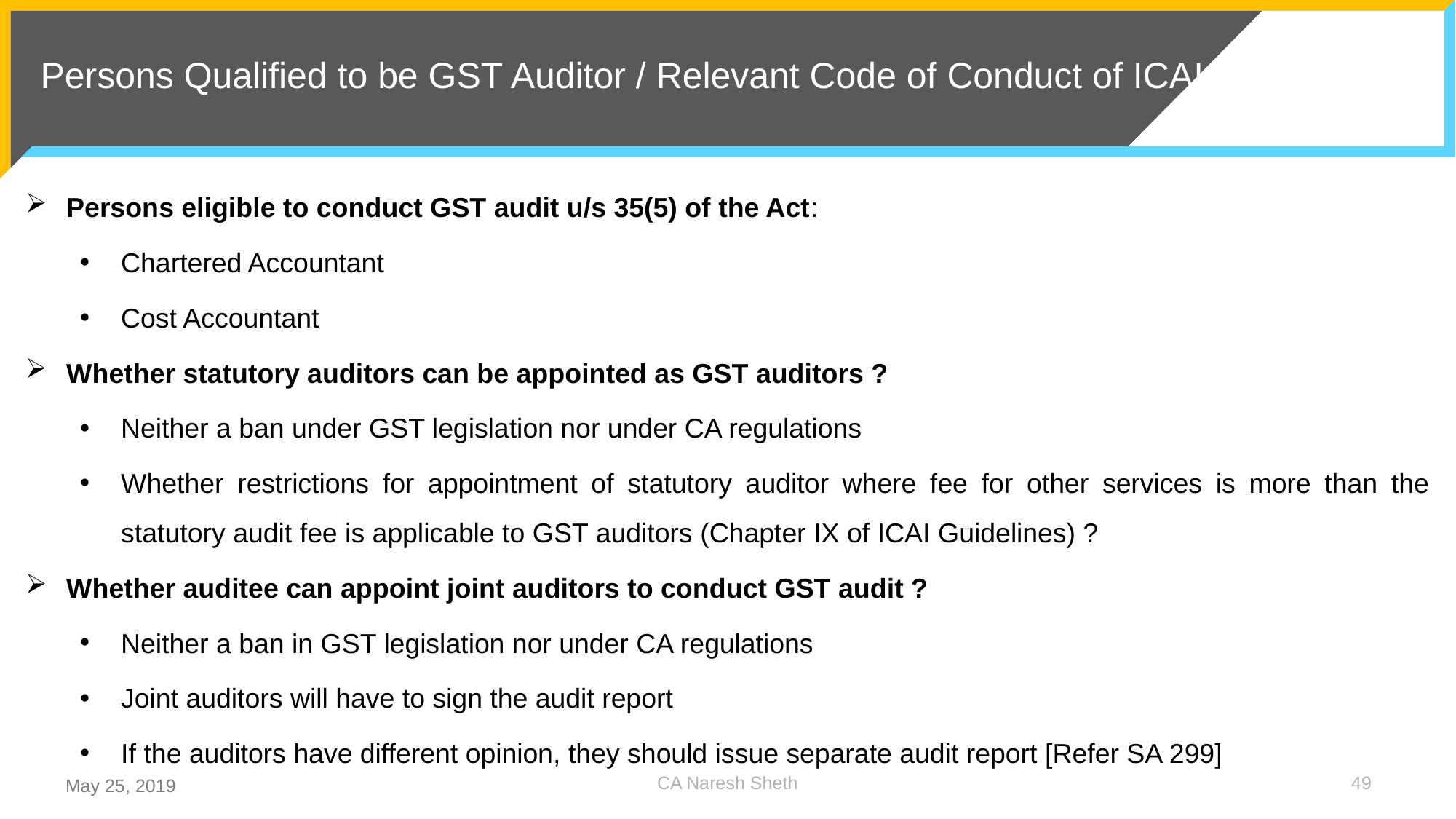

# Persons Qualified to be GST Auditor / Relevant Code of Conduct of ICAI
Persons eligible to conduct GST audit u/s 35(5) of the Act:
Chartered Accountant
Cost Accountant
Whether statutory auditors can be appointed as GST auditors ?
Neither a ban under GST legislation nor under CA regulations
Whether restrictions for appointment of statutory auditor where fee for other services is more than the statutory audit fee is applicable to GST auditors (Chapter IX of ICAI Guidelines) ?
Whether auditee can appoint joint auditors to conduct GST audit ?
Neither a ban in GST legislation nor under CA regulations
Joint auditors will have to sign the audit report
If the auditors have different opinion, they should issue separate audit report [Refer SA 299]
CA Naresh Sheth
49
May 25, 2019